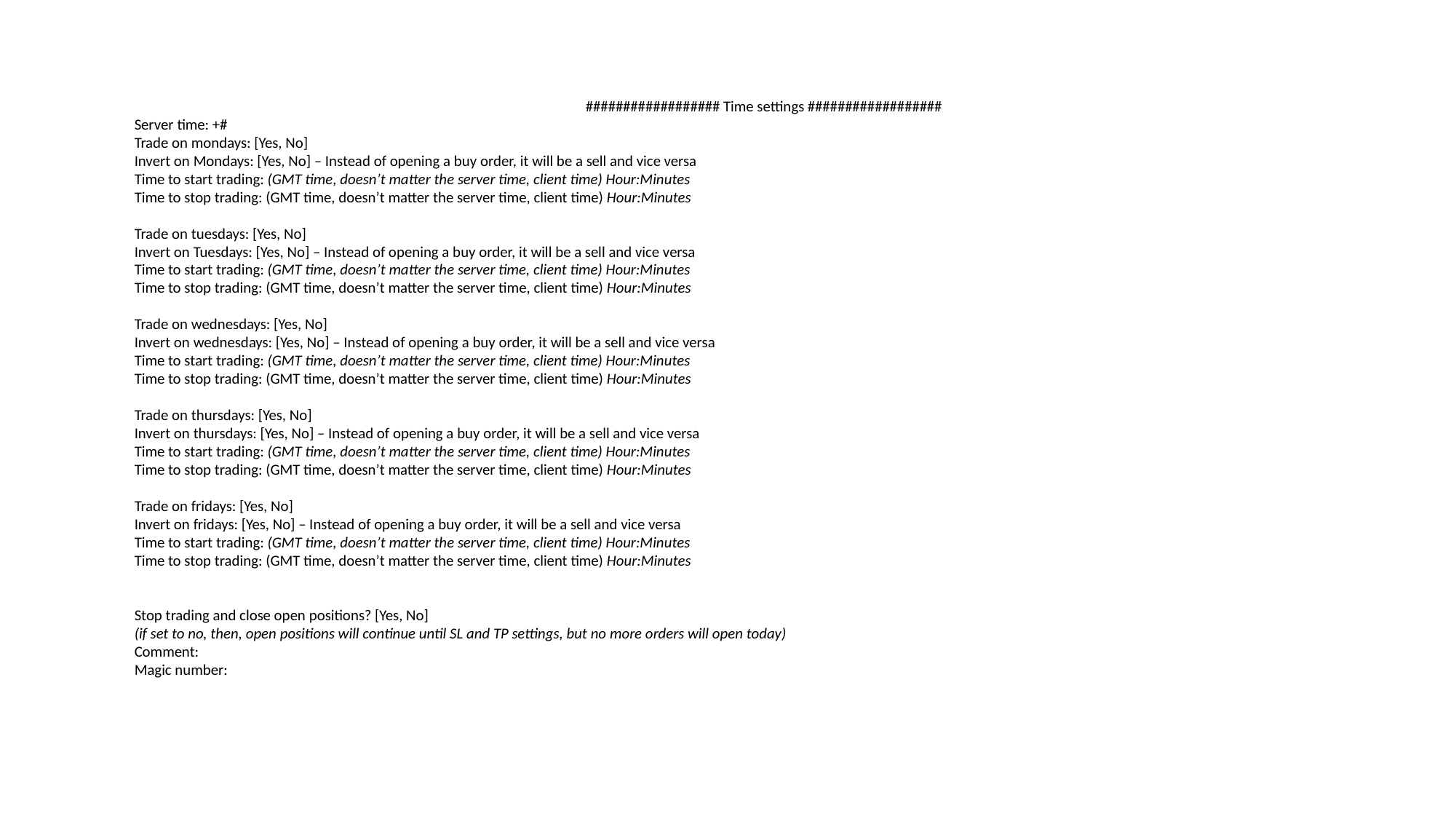

################## Time settings ##################
Server time: +#
Trade on mondays: [Yes, No]
Invert on Mondays: [Yes, No] – Instead of opening a buy order, it will be a sell and vice versa
Time to start trading: (GMT time, doesn’t matter the server time, client time) Hour:Minutes
Time to stop trading: (GMT time, doesn’t matter the server time, client time) Hour:Minutes

Trade on tuesdays: [Yes, No]
Invert on Tuesdays: [Yes, No] – Instead of opening a buy order, it will be a sell and vice versa
Time to start trading: (GMT time, doesn’t matter the server time, client time) Hour:Minutes
Time to stop trading: (GMT time, doesn’t matter the server time, client time) Hour:Minutes

Trade on wednesdays: [Yes, No]
Invert on wednesdays: [Yes, No] – Instead of opening a buy order, it will be a sell and vice versa
Time to start trading: (GMT time, doesn’t matter the server time, client time) Hour:Minutes
Time to stop trading: (GMT time, doesn’t matter the server time, client time) Hour:Minutes

Trade on thursdays: [Yes, No]
Invert on thursdays: [Yes, No] – Instead of opening a buy order, it will be a sell and vice versa
Time to start trading: (GMT time, doesn’t matter the server time, client time) Hour:Minutes
Time to stop trading: (GMT time, doesn’t matter the server time, client time) Hour:Minutes

Trade on fridays: [Yes, No]
Invert on fridays: [Yes, No] – Instead of opening a buy order, it will be a sell and vice versa
Time to start trading: (GMT time, doesn’t matter the server time, client time) Hour:Minutes
Time to stop trading: (GMT time, doesn’t matter the server time, client time) Hour:Minutes

Stop trading and close open positions? [Yes, No]
(if set to no, then, open positions will continue until SL and TP settings, but no more orders will open today)
Comment:
Magic number: